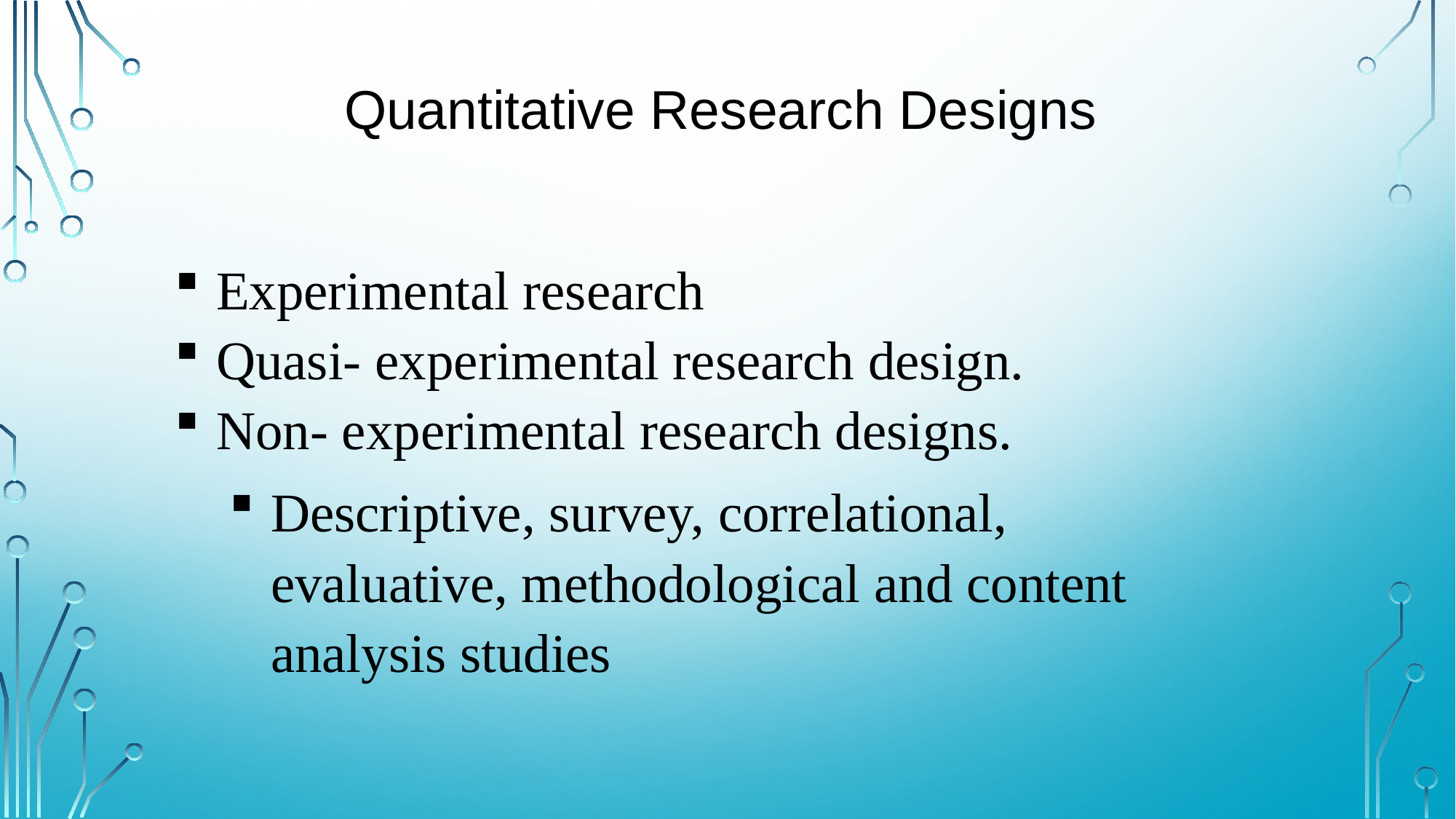

# Quantitative Research Designs
Experimental research
Quasi- experimental research design.
Non- experimental research designs.
Descriptive, survey, correlational, evaluative, methodological and content analysis studies